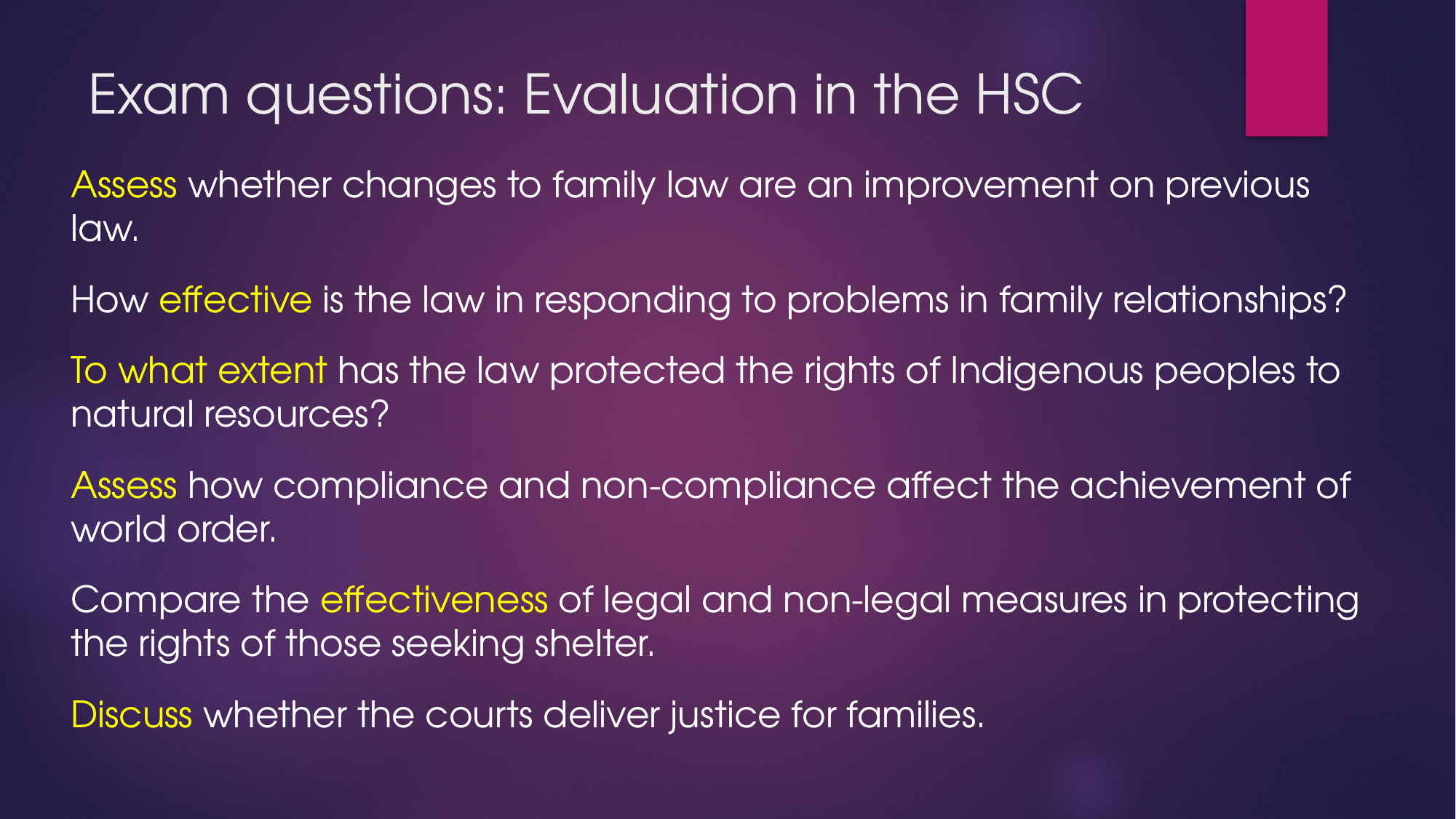

# Exam questions: Evaluation in the HSC
Assess whether changes to family law are an improvement on previous law.
How effective is the law in responding to problems in family relationships?
To what extent has the law protected the rights of Indigenous peoples to natural resources?
Assess how compliance and non-compliance affect the achievement of world order.
Compare the effectiveness of legal and non-legal measures in protecting the rights of those seeking shelter.
Discuss whether the courts deliver justice for families.